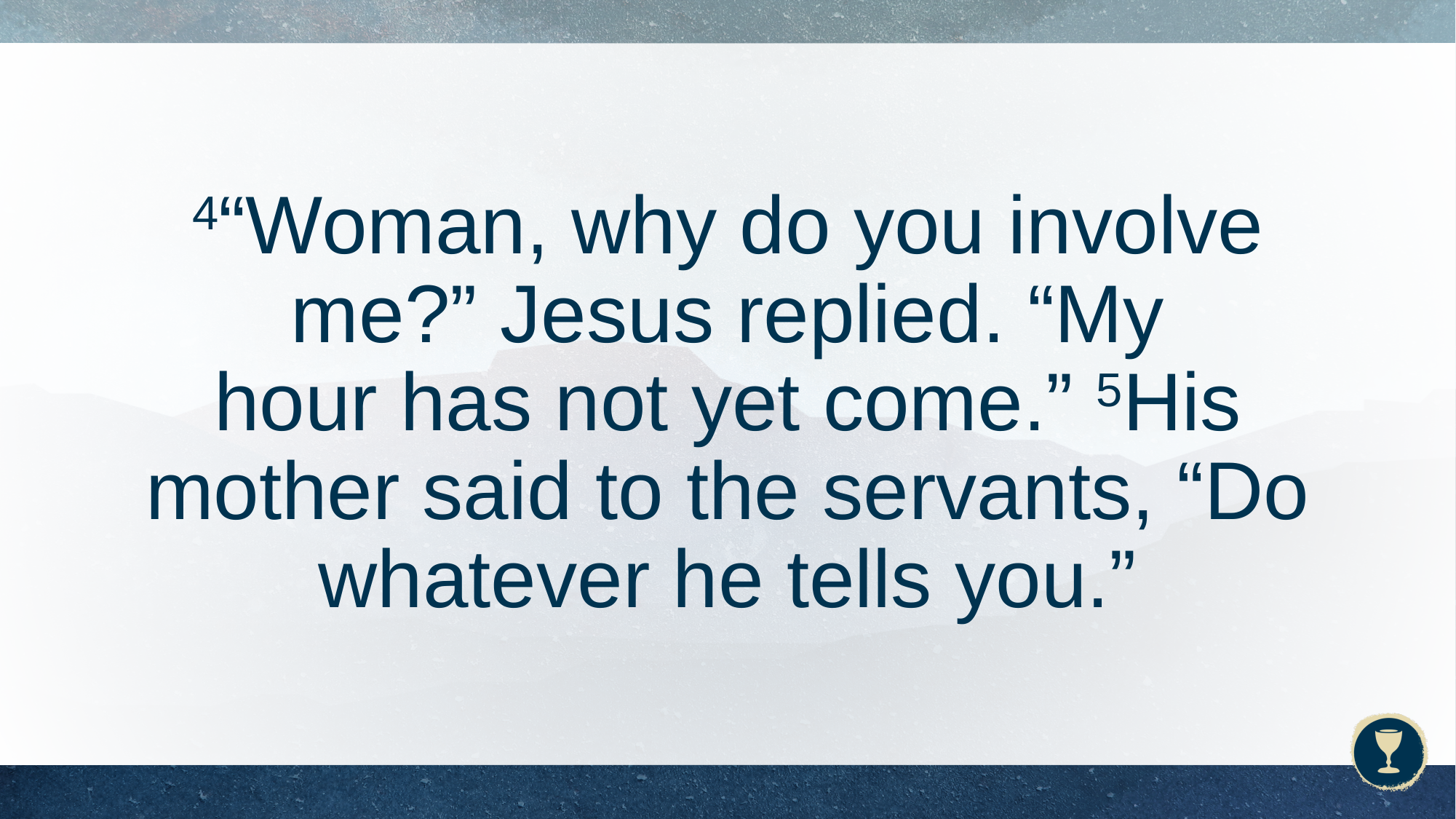

# 4“Woman, why do you involve me?” Jesus replied. “My hour has not yet come.” 5His mother said to the servants, “Do whatever he tells you.”